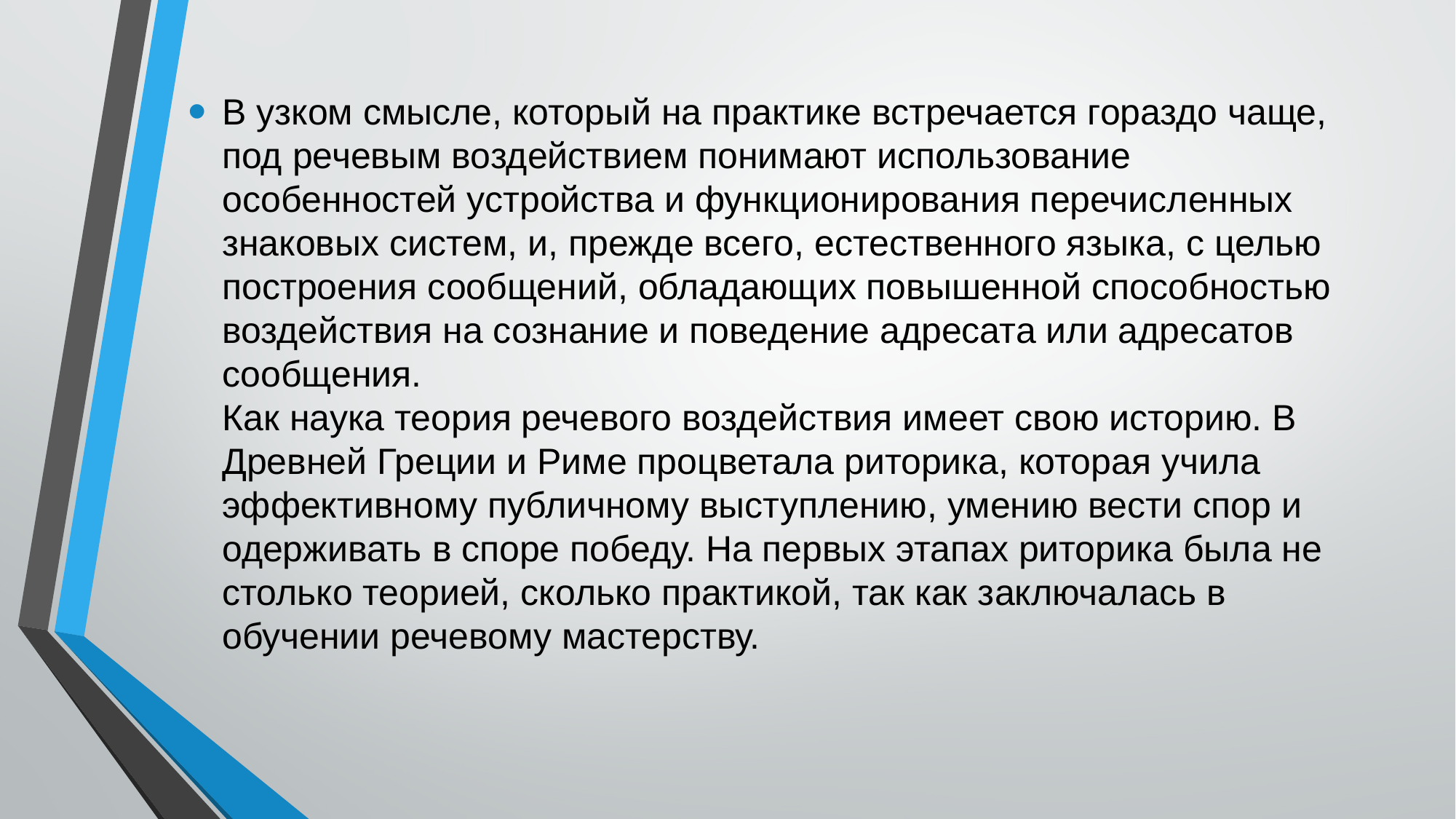

В узком смысле, который на практике встречается гораздо чаще, под речевым воздействием понимают использование особенностей устройства и функционирования перечисленных знаковых систем, и, прежде всего, естественного языка, с целью построения сообщений, обладающих повышенной способностью воздействия на сознание и поведение адресата или адресатов сообщения. 
Как наука теория речевого воздействия имеет свою историю. В Древней Греции и Риме процветала риторика, которая учила эффективному публичному выступлению, умению вести спор и одерживать в споре победу. На первых этапах риторика была не столько теорией, сколько практикой, так как заключалась в обучении речевому мастерству.